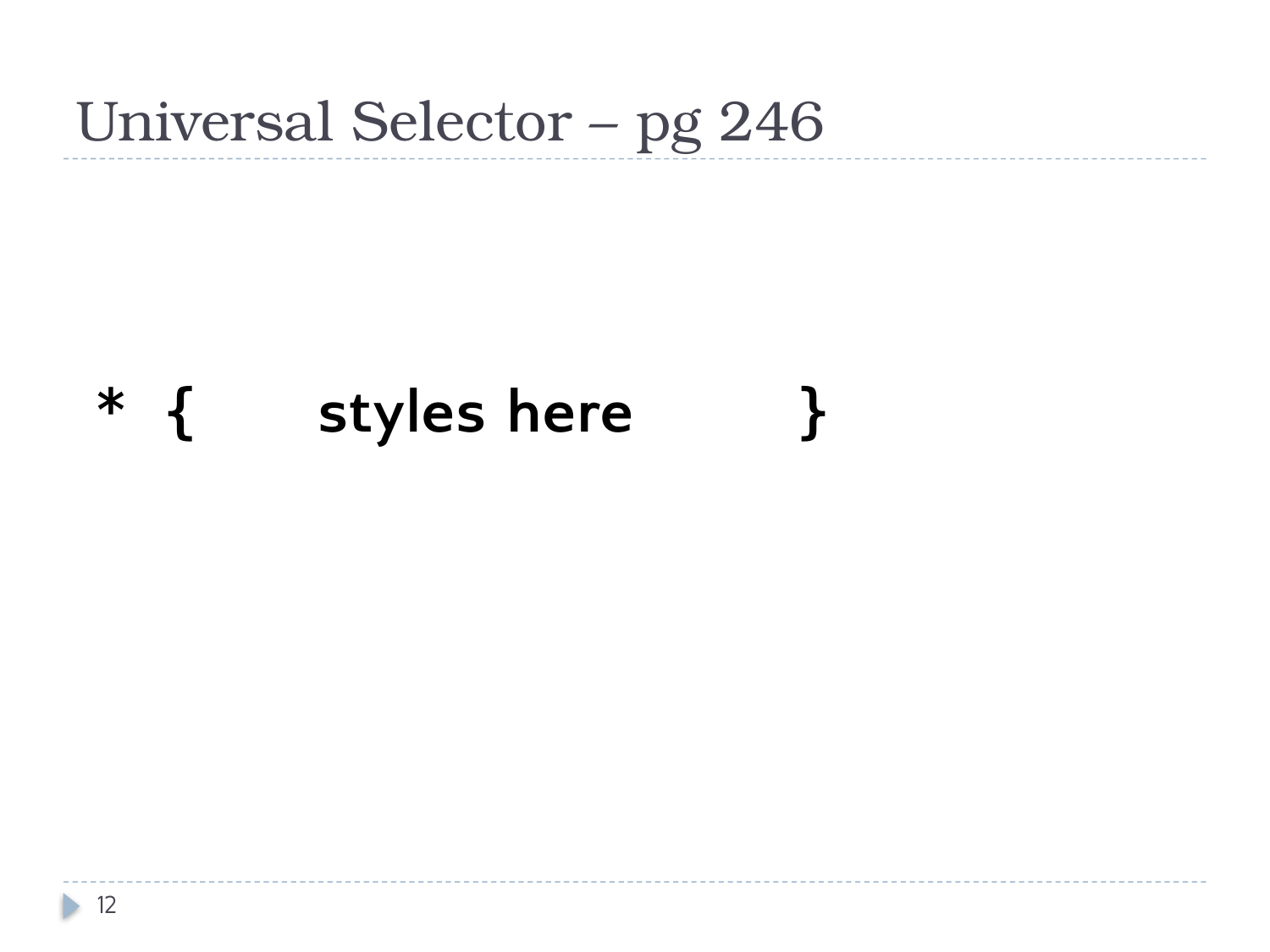

# Universal Selector – pg 246

   *  {      styles here        }
12